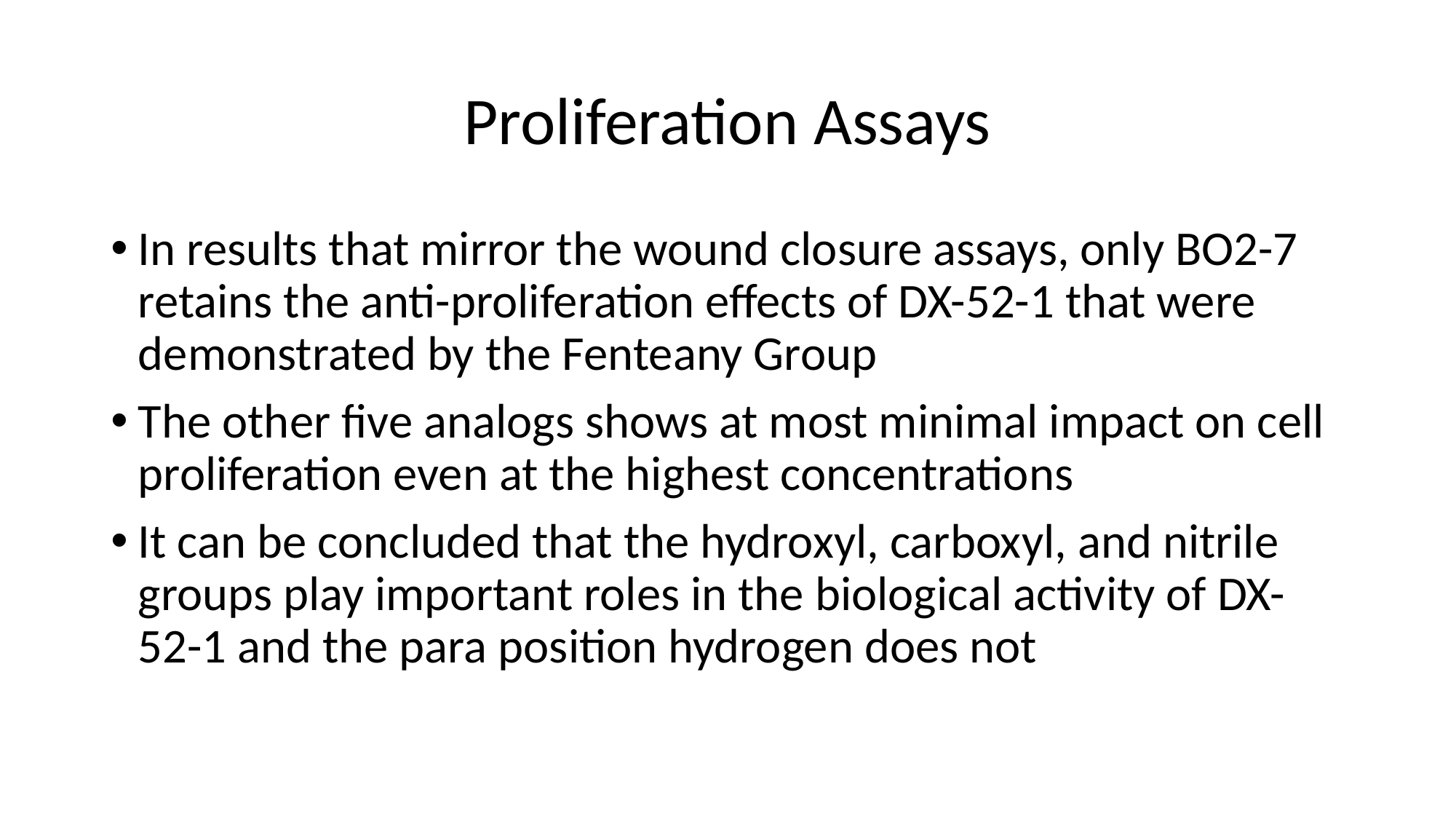

# Proliferation Assays
In results that mirror the wound closure assays, only BO2-7 retains the anti-proliferation effects of DX-52-1 that were demonstrated by the Fenteany Group
The other five analogs shows at most minimal impact on cell proliferation even at the highest concentrations
It can be concluded that the hydroxyl, carboxyl, and nitrile groups play important roles in the biological activity of DX-52-1 and the para position hydrogen does not